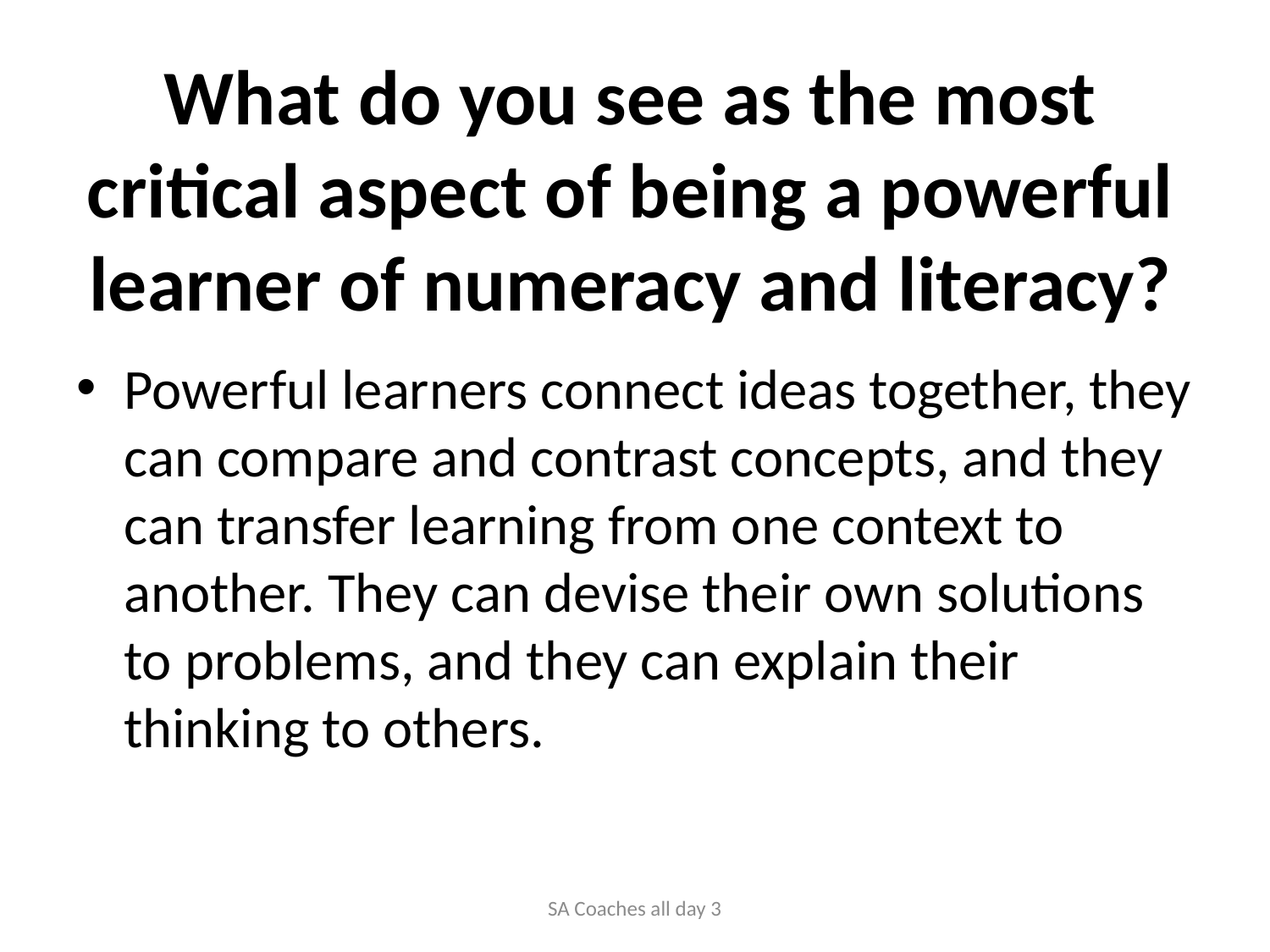

# What do you see as the most critical aspect of being a powerful learner of numeracy and literacy?
Powerful learners connect ideas together, they can compare and contrast concepts, and they can transfer learning from one context to another. They can devise their own solutions to problems, and they can explain their thinking to others.

SA Coaches all day 3